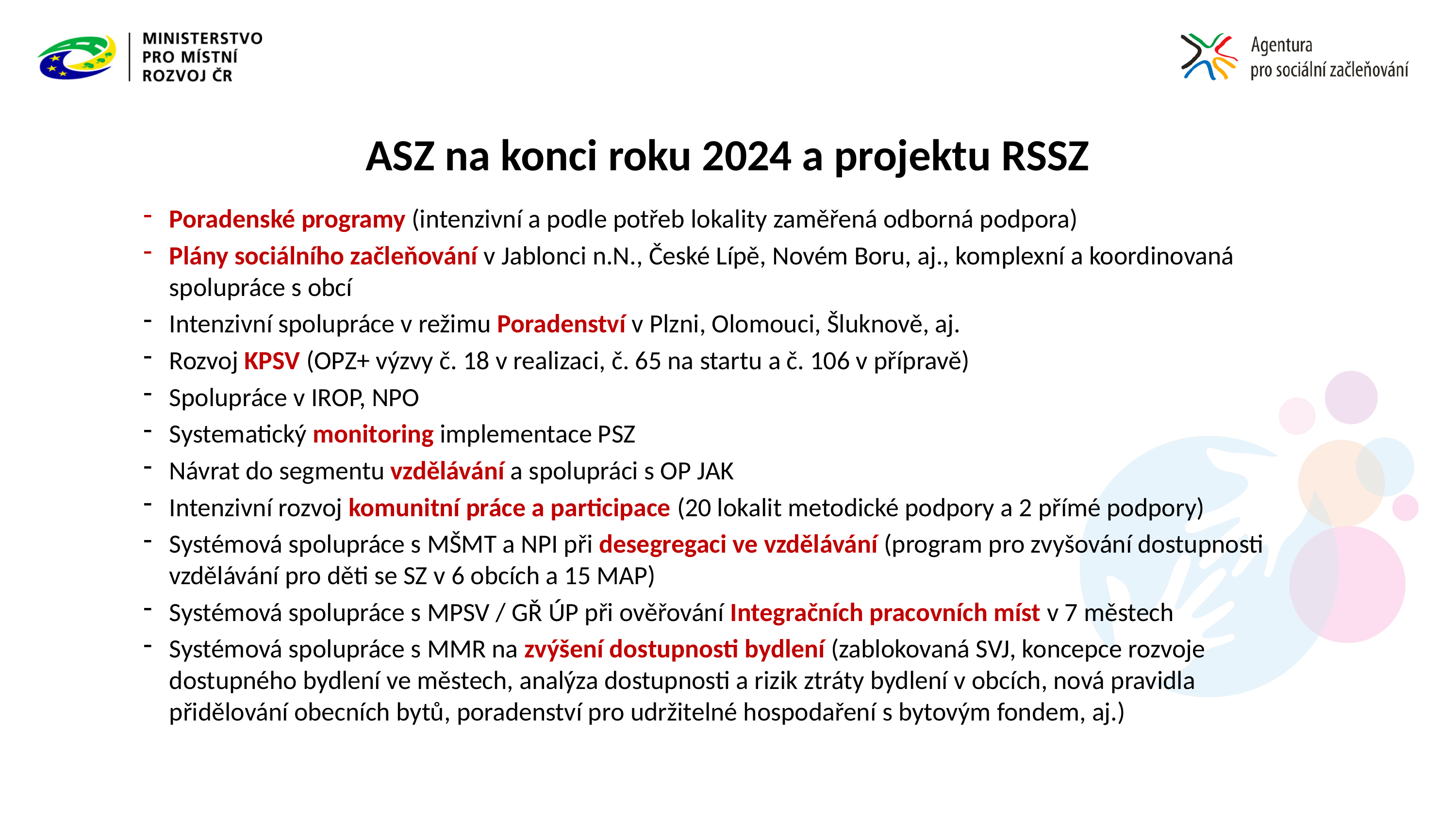

# ASZ na konci roku 2024 a projektu RSSZ
Poradenské programy (intenzivní a podle potřeb lokality zaměřená odborná podpora)
Plány sociálního začleňování v Jablonci n.N., České Lípě, Novém Boru, aj., komplexní a koordinovaná spolupráce s obcí
Intenzivní spolupráce v režimu Poradenství v Plzni, Olomouci, Šluknově, aj.
Rozvoj KPSV (OPZ+ výzvy č. 18 v realizaci, č. 65 na startu a č. 106 v přípravě)
Spolupráce v IROP, NPO
Systematický monitoring implementace PSZ
Návrat do segmentu vzdělávání a spolupráci s OP JAK
Intenzivní rozvoj komunitní práce a participace (20 lokalit metodické podpory a 2 přímé podpory)
Systémová spolupráce s MŠMT a NPI při desegregaci ve vzdělávání (program pro zvyšování dostupnosti vzdělávání pro děti se SZ v 6 obcích a 15 MAP)
Systémová spolupráce s MPSV / GŘ ÚP při ověřování Integračních pracovních míst v 7 městech
Systémová spolupráce s MMR na zvýšení dostupnosti bydlení (zablokovaná SVJ, koncepce rozvoje dostupného bydlení ve městech, analýza dostupnosti a rizik ztráty bydlení v obcích, nová pravidla přidělování obecních bytů, poradenství pro udržitelné hospodaření s bytovým fondem, aj.)